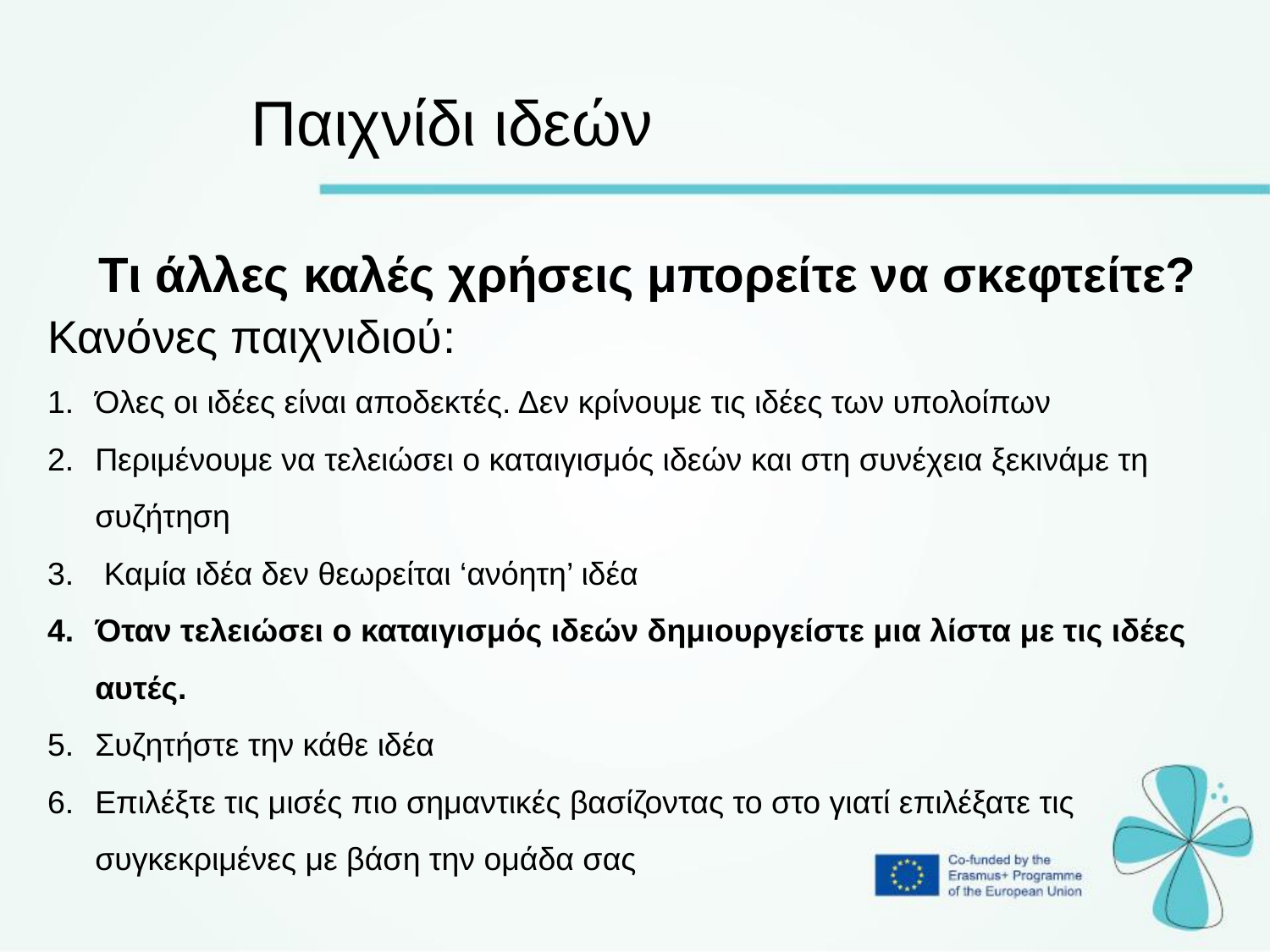

Παιχνίδι ιδεών
Τι άλλες καλές χρήσεις μπορείτε να σκεφτείτε?

Κανόνες παιχνιδιού:
Όλες οι ιδέες είναι αποδεκτές. Δεν κρίνουμε τις ιδέες των υπολοίπων
Περιμένουμε να τελειώσει ο καταιγισμός ιδεών και στη συνέχεια ξεκινάμε τη συζήτηση
 Καμία ιδέα δεν θεωρείται ‘ανόητη’ ιδέα
Όταν τελειώσει ο καταιγισμός ιδεών δημιουργείστε μια λίστα με τις ιδέες αυτές.
Συζητήστε την κάθε ιδέα
Επιλέξτε τις μισές πιο σημαντικές βασίζοντας το στο γιατί επιλέξατε τις συγκεκριμένες με βάση την ομάδα σας